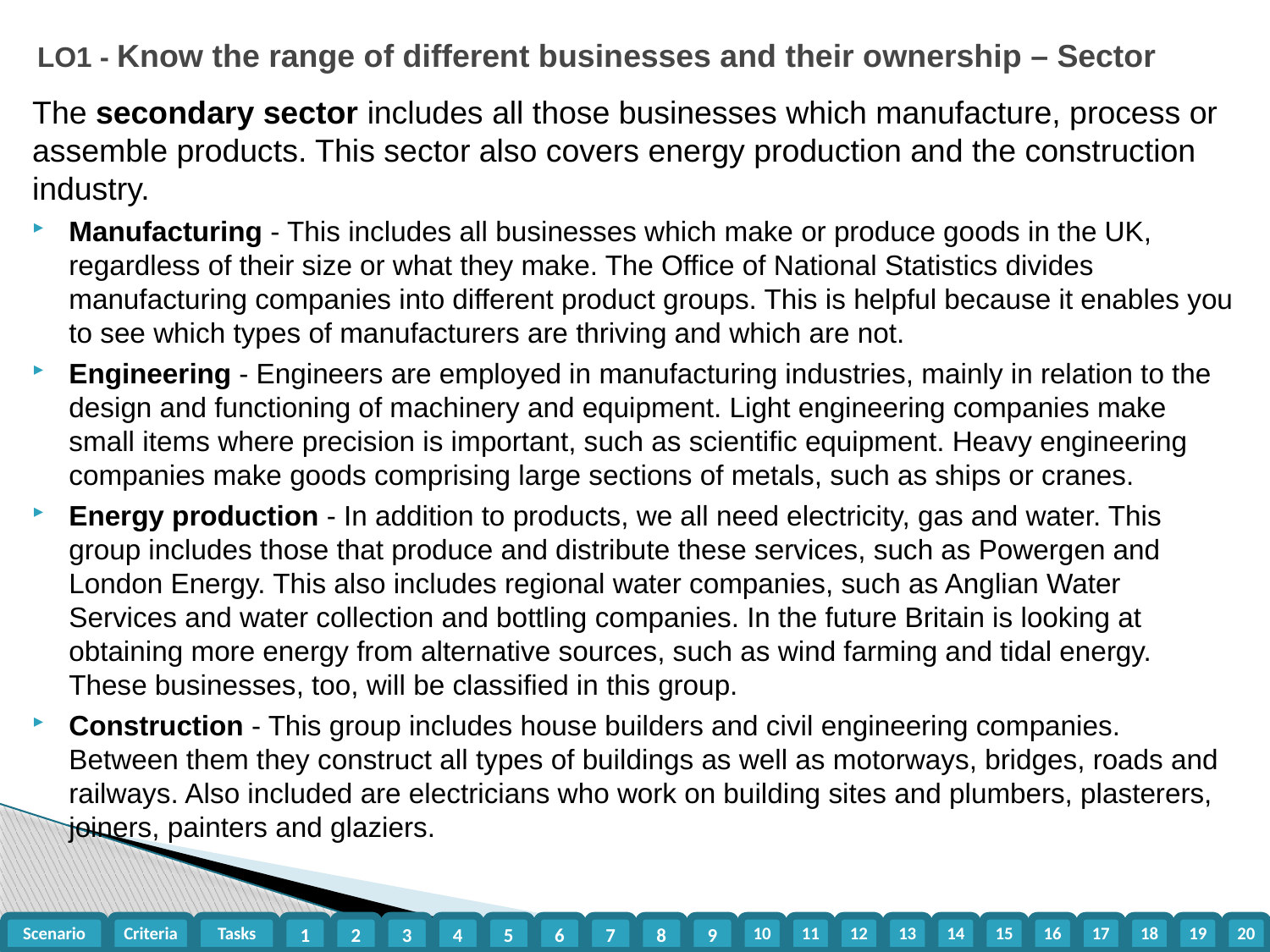

LO1 - Know the range of different businesses and their ownership – Sector
The secondary sector includes all those businesses which manufacture, process or assemble products. This sector also covers energy production and the construction industry.
Manufacturing - This includes all businesses which make or produce goods in the UK, regardless of their size or what they make. The Office of National Statistics divides manufacturing companies into different product groups. This is helpful because it enables you to see which types of manufacturers are thriving and which are not.
Engineering - Engineers are employed in manufacturing industries, mainly in relation to the design and functioning of machinery and equipment. Light engineering companies make small items where precision is important, such as scientific equipment. Heavy engineering companies make goods comprising large sections of metals, such as ships or cranes.
Energy production - In addition to products, we all need electricity, gas and water. This group includes those that produce and distribute these services, such as Powergen and London Energy. This also includes regional water companies, such as Anglian Water Services and water collection and bottling companies. In the future Britain is looking at obtaining more energy from alternative sources, such as wind farming and tidal energy. These businesses, too, will be classified in this group.
Construction - This group includes house builders and civil engineering companies.  Between them they construct all types of buildings as well as motorways, bridges, roads and railways. Also included are electricians who work on building sites and plumbers, plasterers, joiners, painters and glaziers.